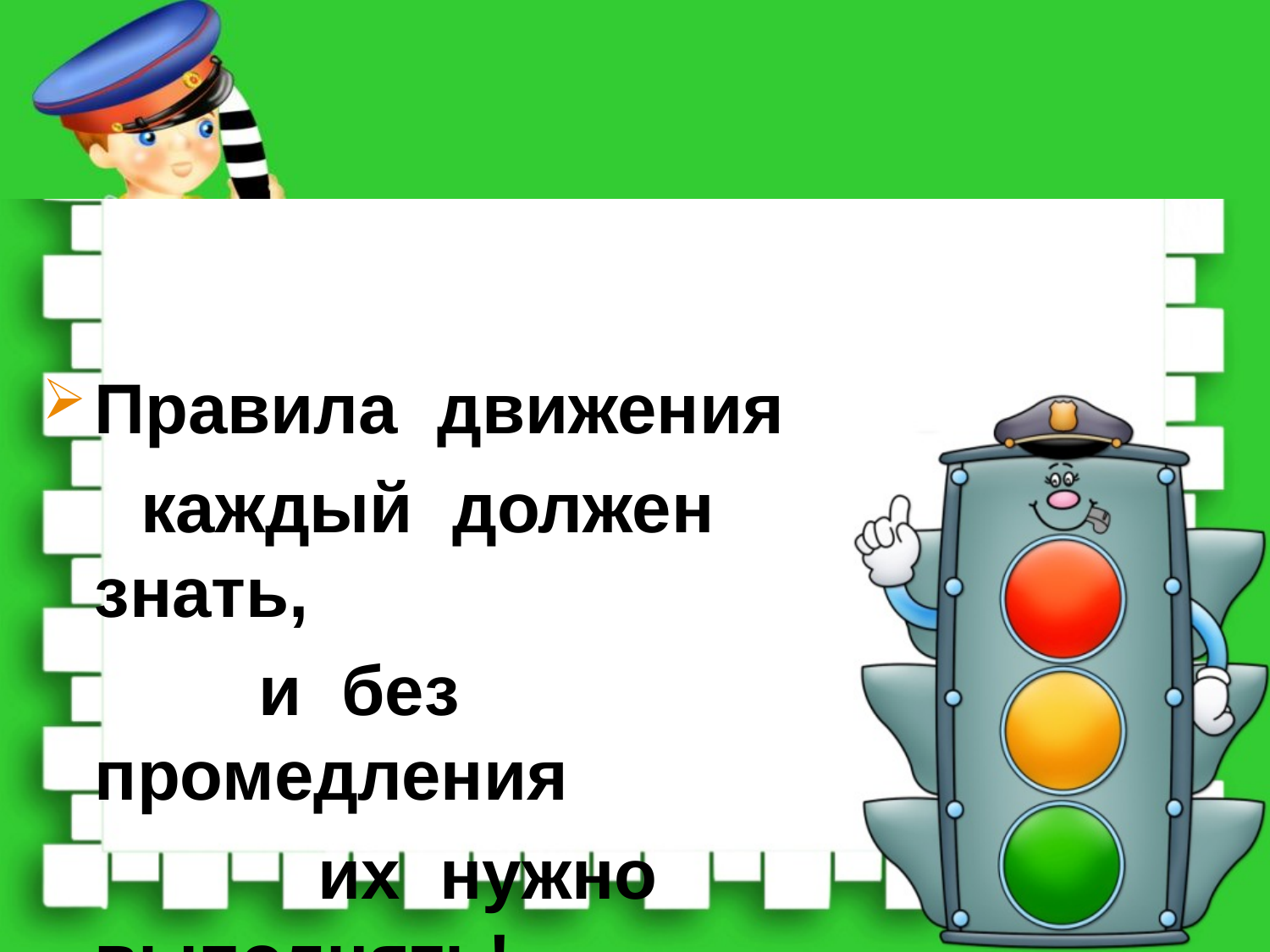

Правила  движения
     каждый  должен знать,
           и  без промедления
              их  нужно выполнять!